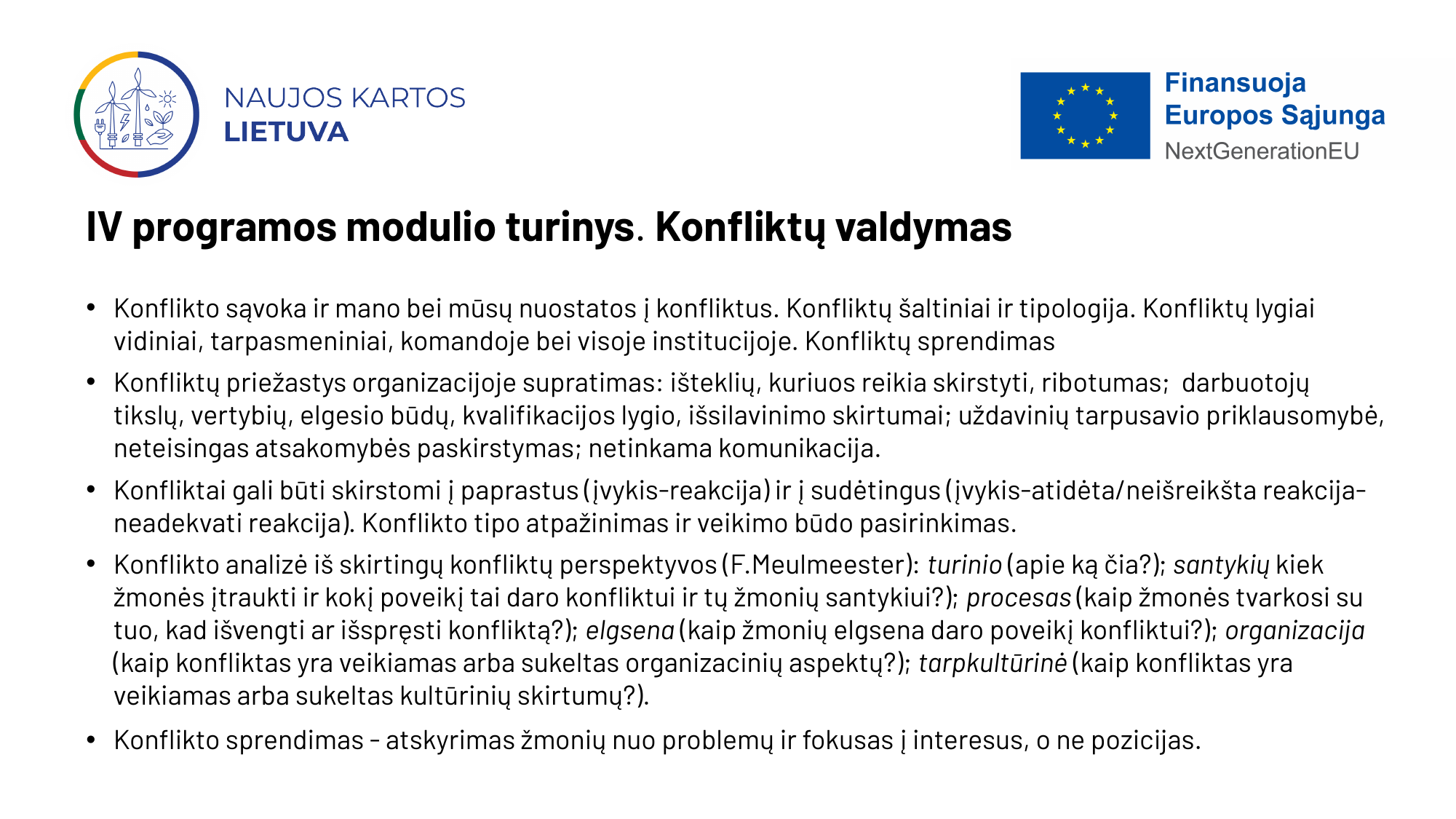

# IV programos modulio turinys. Konfliktų valdymas
Konflikto sąvoka ir mano bei mūsų nuostatos į konfliktus. Konfliktų šaltiniai ir tipologija. Konfliktų lygiai vidiniai, tarpasmeniniai, komandoje bei visoje institucijoje. Konfliktų sprendimas
Konfliktų priežastys organizacijoje supratimas: išteklių, kuriuos reikia skirstyti, ribotumas;  darbuotojų tikslų, vertybių, elgesio būdų, kvalifikacijos lygio, išsilavinimo skirtumai; uždavinių tarpusavio priklausomybė, neteisingas atsakomybės paskirstymas; netinkama komunikacija.
Konfliktai gali būti skirstomi į paprastus (įvykis-reakcija) ir į sudėtingus (įvykis-atidėta/neišreikšta reakcija-neadekvati reakcija). Konflikto tipo atpažinimas ir veikimo būdo pasirinkimas.
Konflikto analizė iš skirtingų konfliktų perspektyvos (F.Meulmeester): turinio (apie ką čia?); santykių kiek žmonės įtraukti ir kokį poveikį tai daro konfliktui ir tų žmonių santykiui?); procesas (kaip žmonės tvarkosi su tuo, kad išvengti ar išspręsti konfliktą?); elgsena (kaip žmonių elgsena daro poveikį konfliktui?); organizacija (kaip konfliktas yra veikiamas arba sukeltas organizacinių aspektų?); tarpkultūrinė (kaip konfliktas yra veikiamas arba sukeltas kultūrinių skirtumų?).
Konflikto sprendimas - atskyrimas žmonių nuo problemų ir fokusas į interesus, o ne pozicijas.